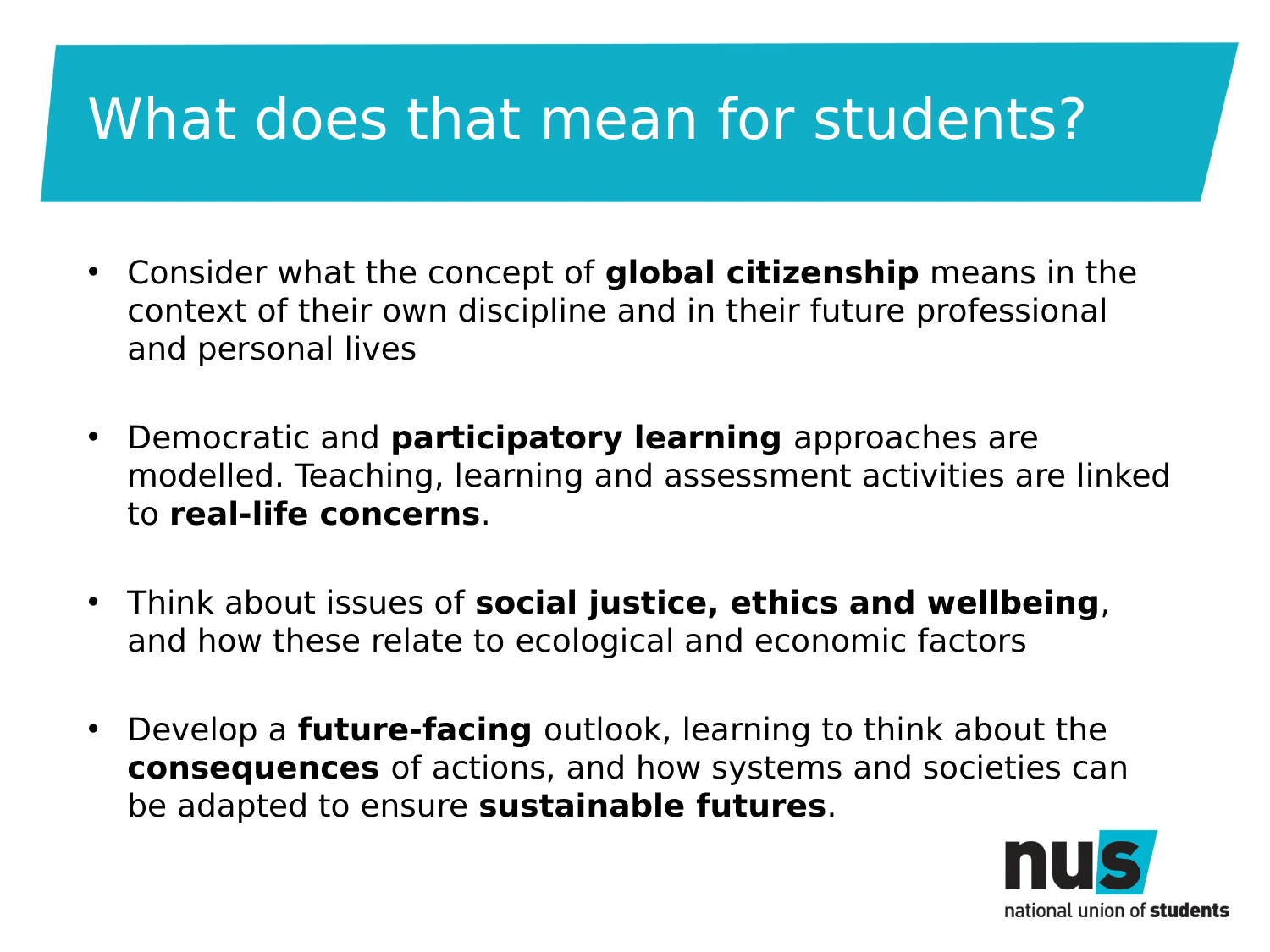

# What does that mean for students?
Consider what the concept of global citizenship means in the context of their own discipline and in their future professional and personal lives

Democratic and participatory learning approaches are modelled. Teaching, learning and assessment activities are linked to real-life concerns.

Think about issues of social justice, ethics and wellbeing, and how these relate to ecological and economic factors

Develop a future-facing outlook, learning to think about the consequences of actions, and how systems and societies can be adapted to ensure sustainable futures.